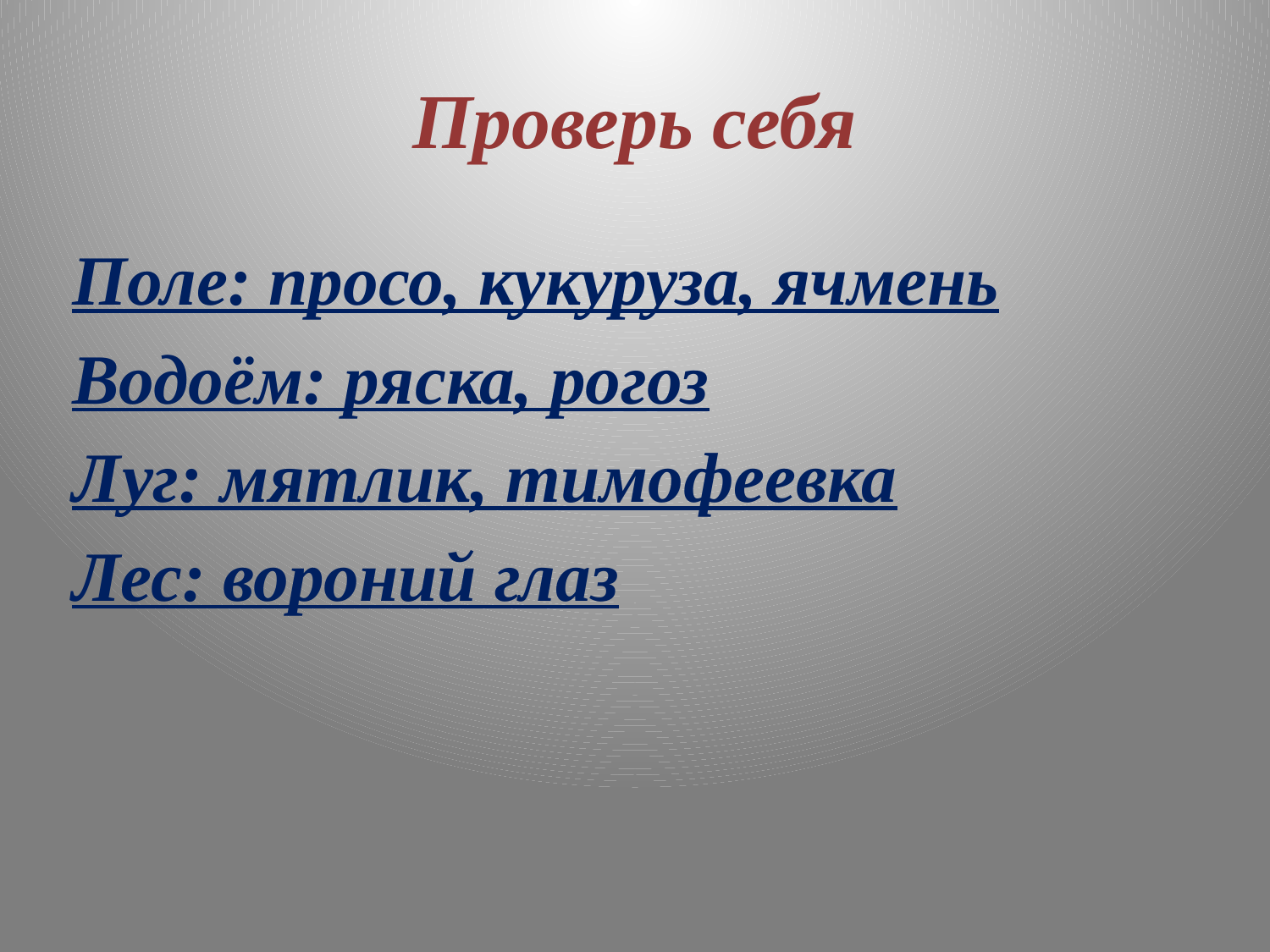

# Проверь себя
Поле: просо, кукуруза, ячмень
Водоём: ряска, рогоз
Луг: мятлик, тимофеевка
Лес: вороний глаз